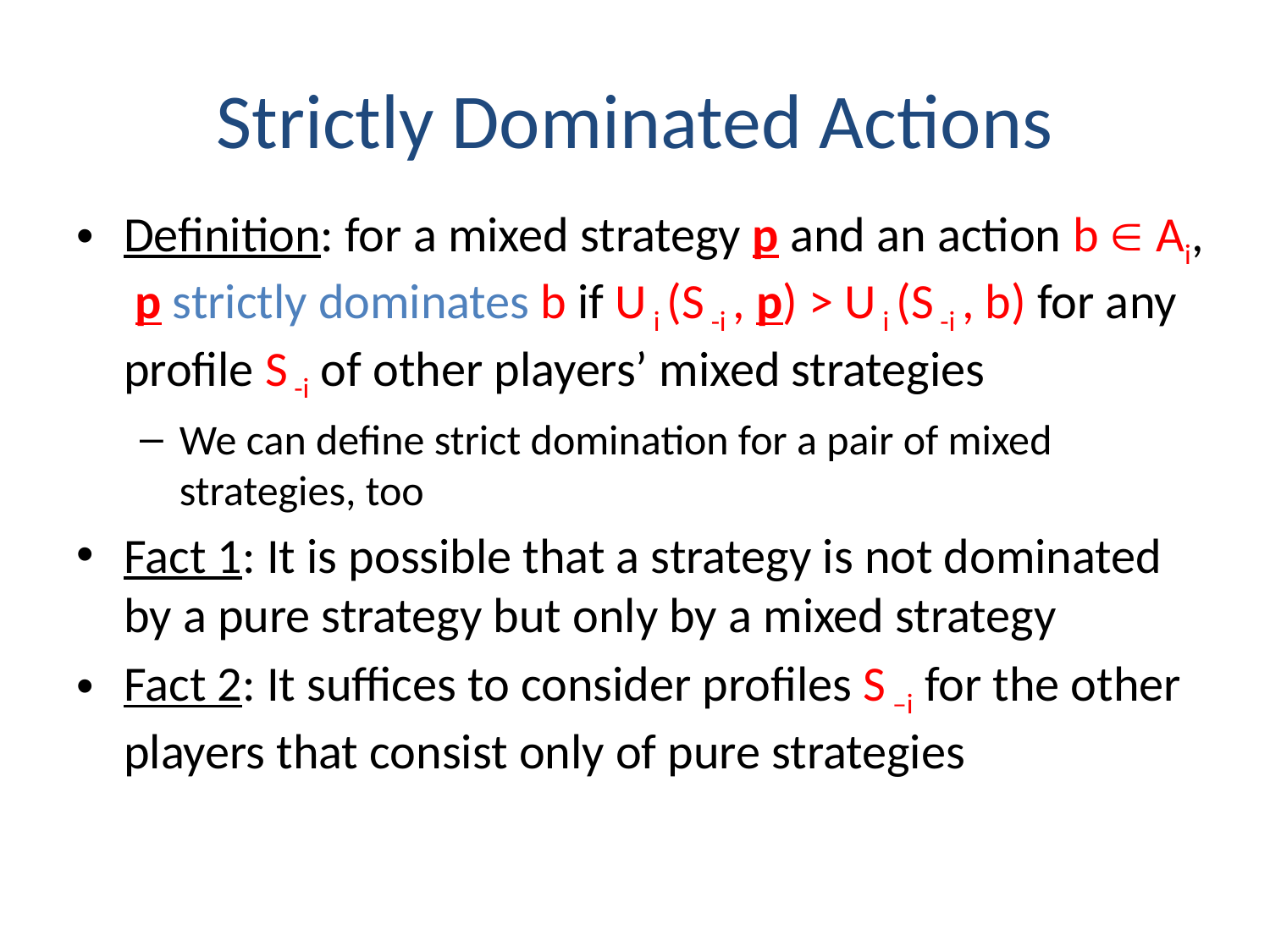

# Strictly Dominated Actions
Definition: for a mixed strategy p and an action b ∈ Ai,  p strictly dominates b if U i (S -i , p) > U i (S -i , b) for any profile S -i of other players’ mixed strategies
We can define strict domination for a pair of mixed strategies, too
Fact 1: It is possible that a strategy is not dominated by a pure strategy but only by a mixed strategy
Fact 2: It suffices to consider profiles S –i for the other players that consist only of pure strategies